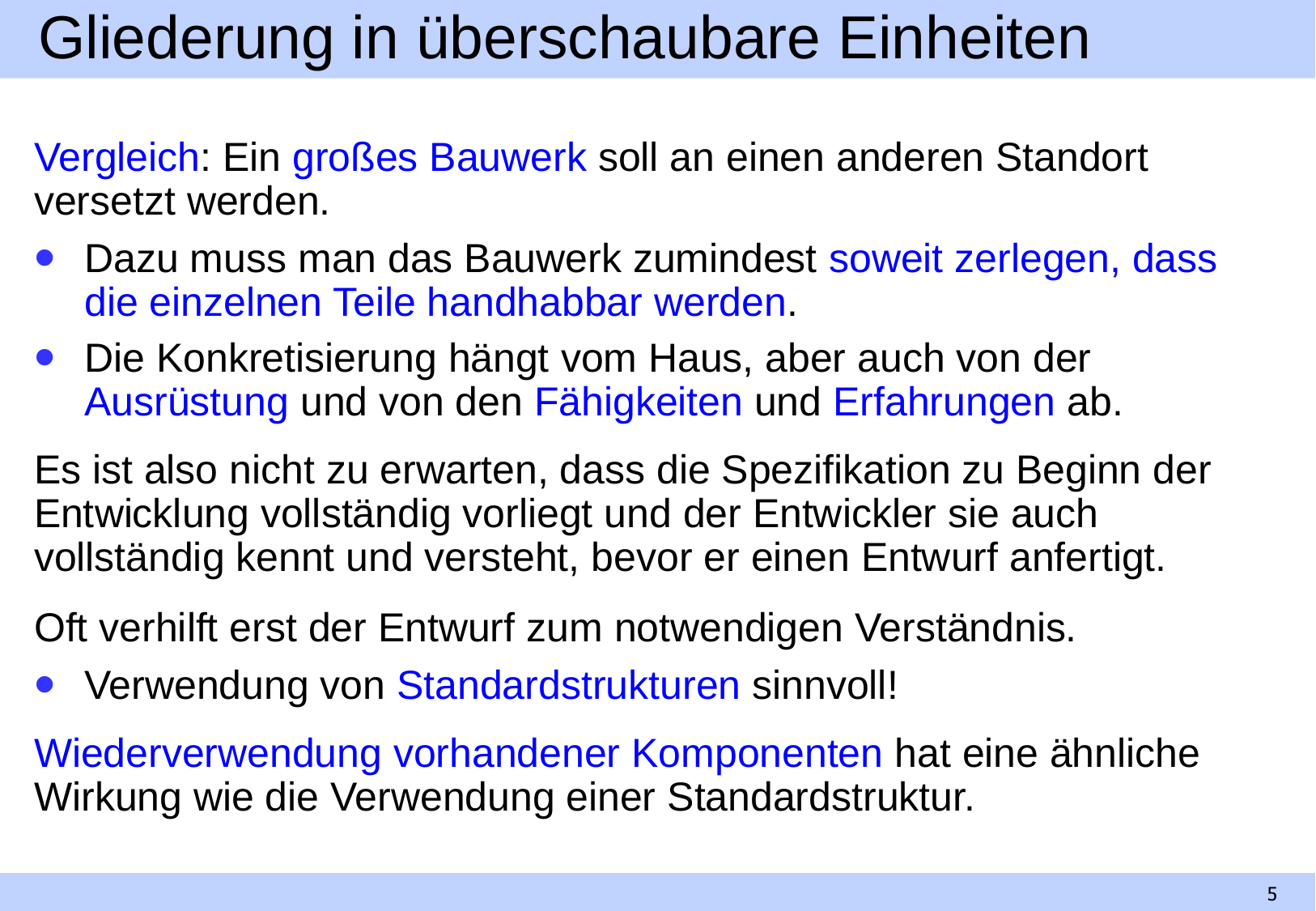

# Gliederung in überschaubare Einheiten
Vergleich: Ein großes Bauwerk soll an einen anderen Standort versetzt werden.
Dazu muss man das Bauwerk zumindest soweit zerlegen, dass die einzelnen Teile handhabbar werden.
Die Konkretisierung hängt vom Haus, aber auch von der Ausrüstung und von den Fähigkeiten und Erfahrungen ab.
Es ist also nicht zu erwarten, dass die Spezifikation zu Beginn der Entwicklung vollständig vorliegt und der Entwickler sie auch vollständig kennt und versteht, bevor er einen Entwurf anfertigt.
Oft verhilft erst der Entwurf zum notwendigen Verständnis.
Verwendung von Standardstrukturen sinnvoll!
Wiederverwendung vorhandener Komponenten hat eine ähnliche Wirkung wie die Verwendung einer Standardstruktur.

5